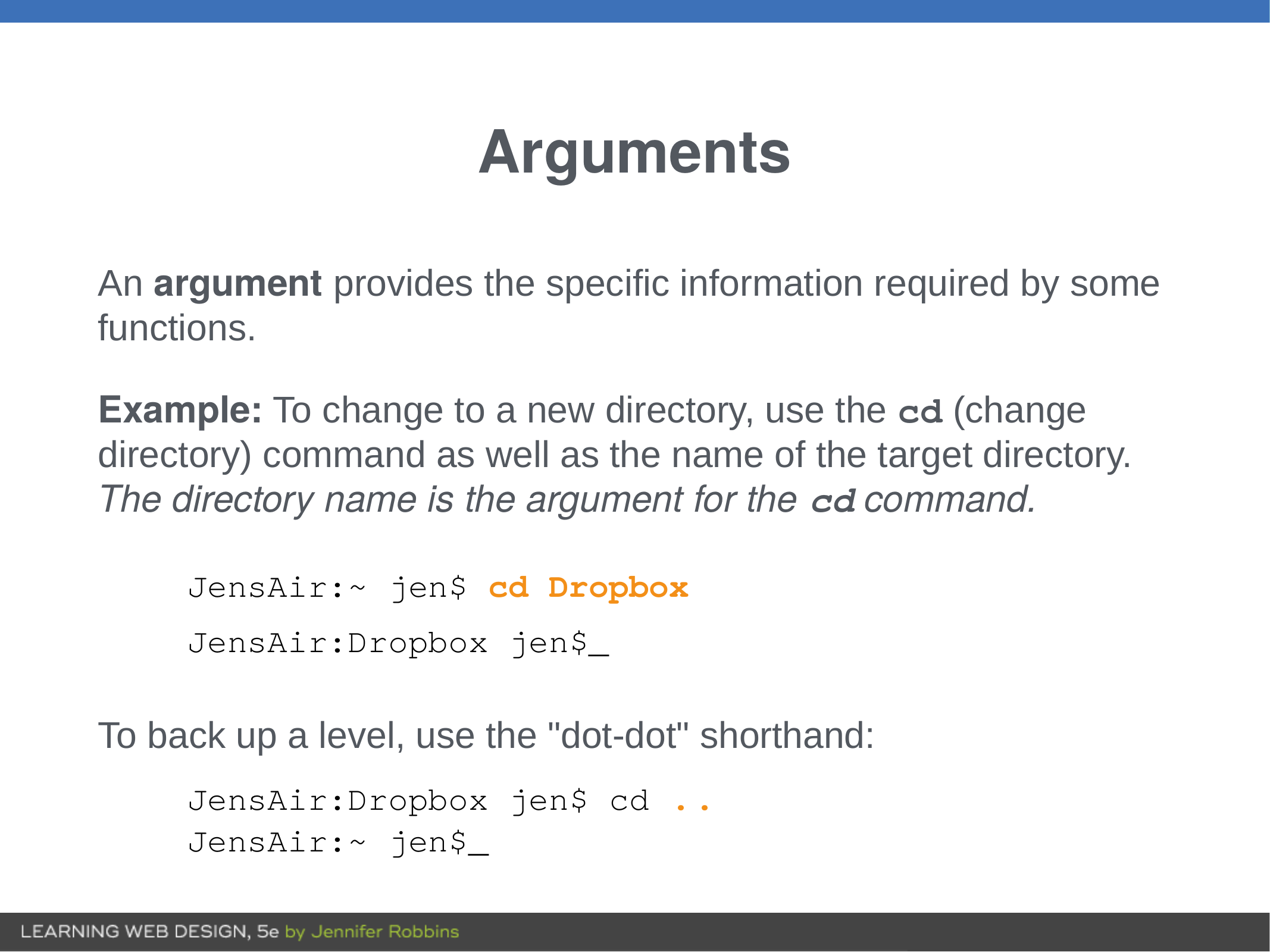

# Arguments
An argument provides the specific information required by some functions.
Example: To change to a new directory, use the cd (change directory) command as well as the name of the target directory. The directory name is the argument for the cd command.
JensAir:~ jen$ cd Dropbox
JensAir:Dropbox jen$_
To back up a level, use the "dot-dot" shorthand:
JensAir:Dropbox jen$ cd ..
JensAir:~ jen$_